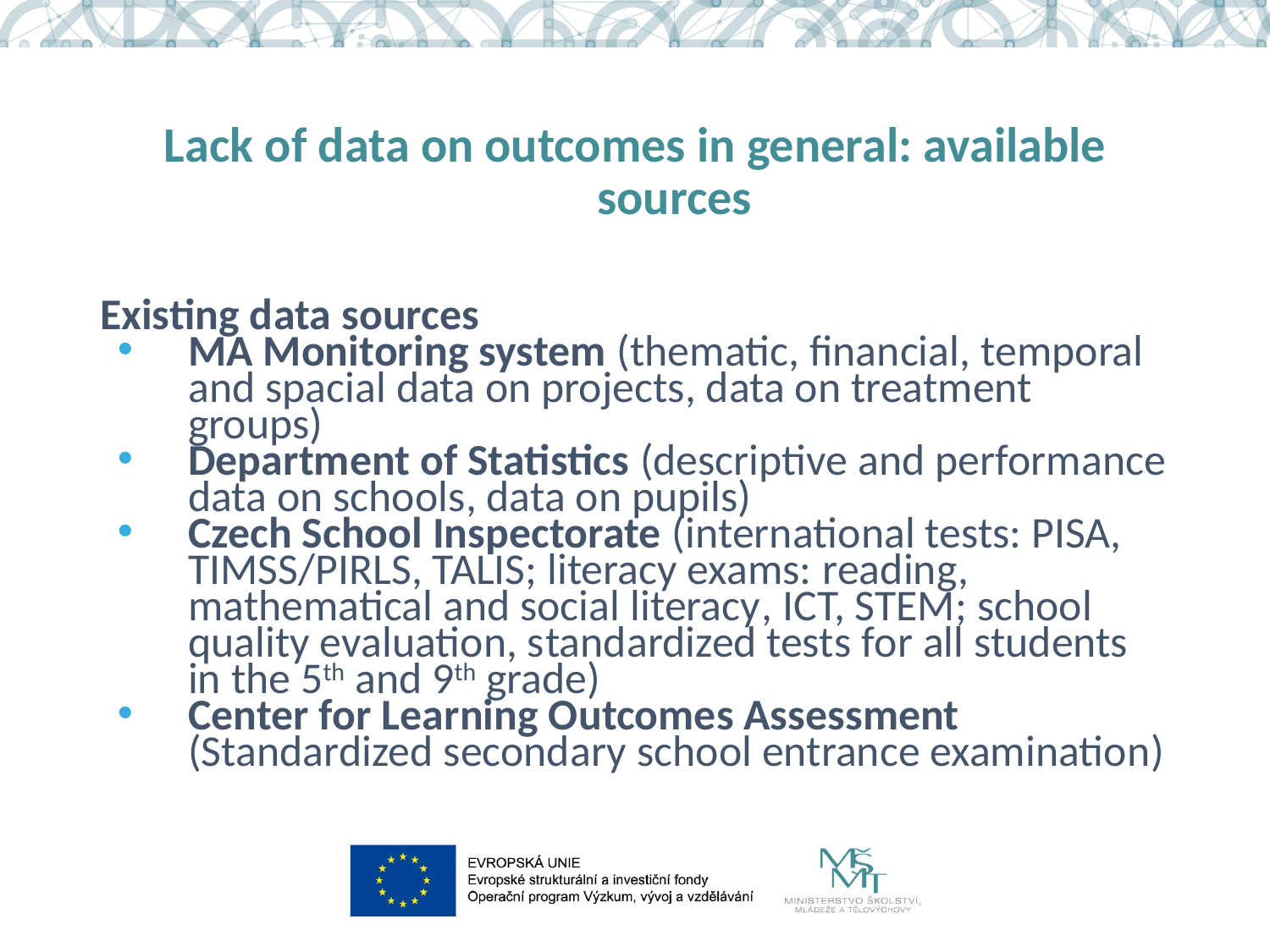

# Lack of data on outcomes in general: available sources

Existing data sources
MA Monitoring system (thematic, financial, temporal and spacial data on projects, data on treatment groups)
Department of Statistics (descriptive and performance data on schools, data on pupils)
Czech School Inspectorate (international tests: PISA, TIMSS/PIRLS, TALIS; literacy exams: reading, mathematical and social literacy, ICT, STEM; school quality evaluation, standardized tests for all students in the 5th and 9th grade)
Center for Learning Outcomes Assessment (Standardized secondary school entrance examination)